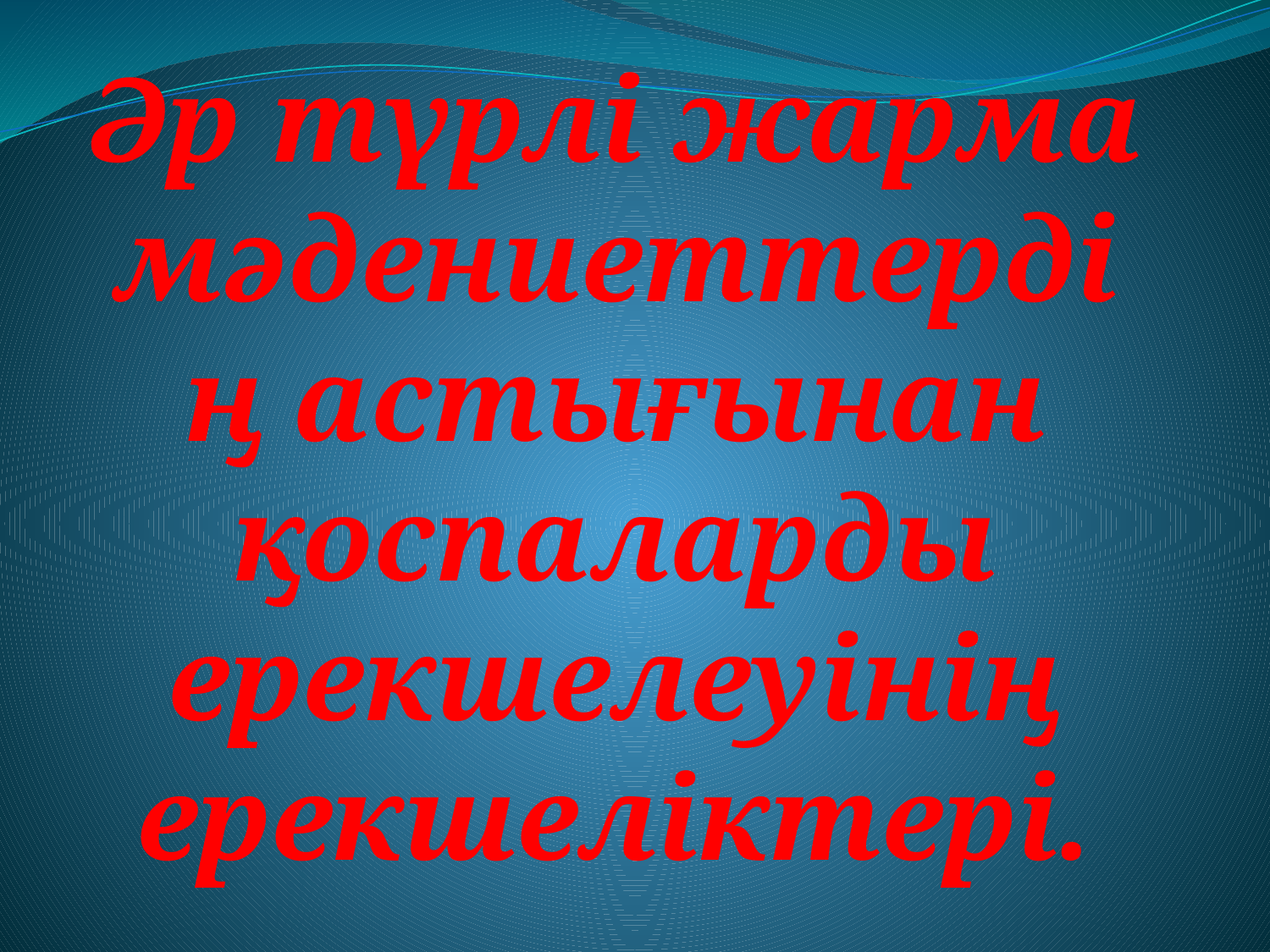

Әр түрлi жарма мәдениеттердiң астығынан қоспаларды ерекшелеуiнiң ерекшелiктерi.